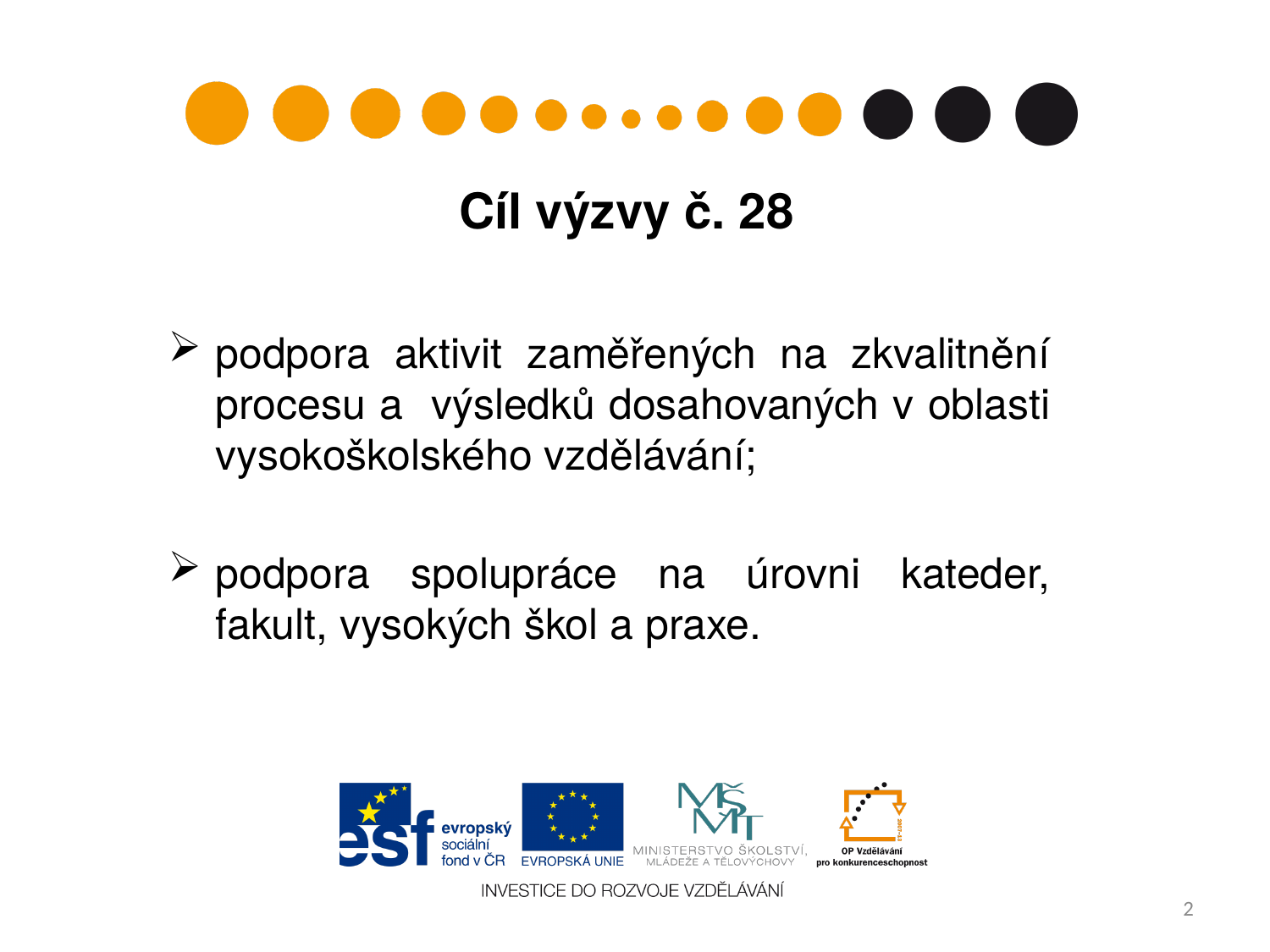

# Cíl výzvy č. 28

podpora aktivit zaměřených na zkvalitnění procesu a  výsledků dosahovaných v oblasti vysokoškolského vzdělávání;

podpora spolupráce na úrovni kateder, fakult, vysokých škol a praxe.
2